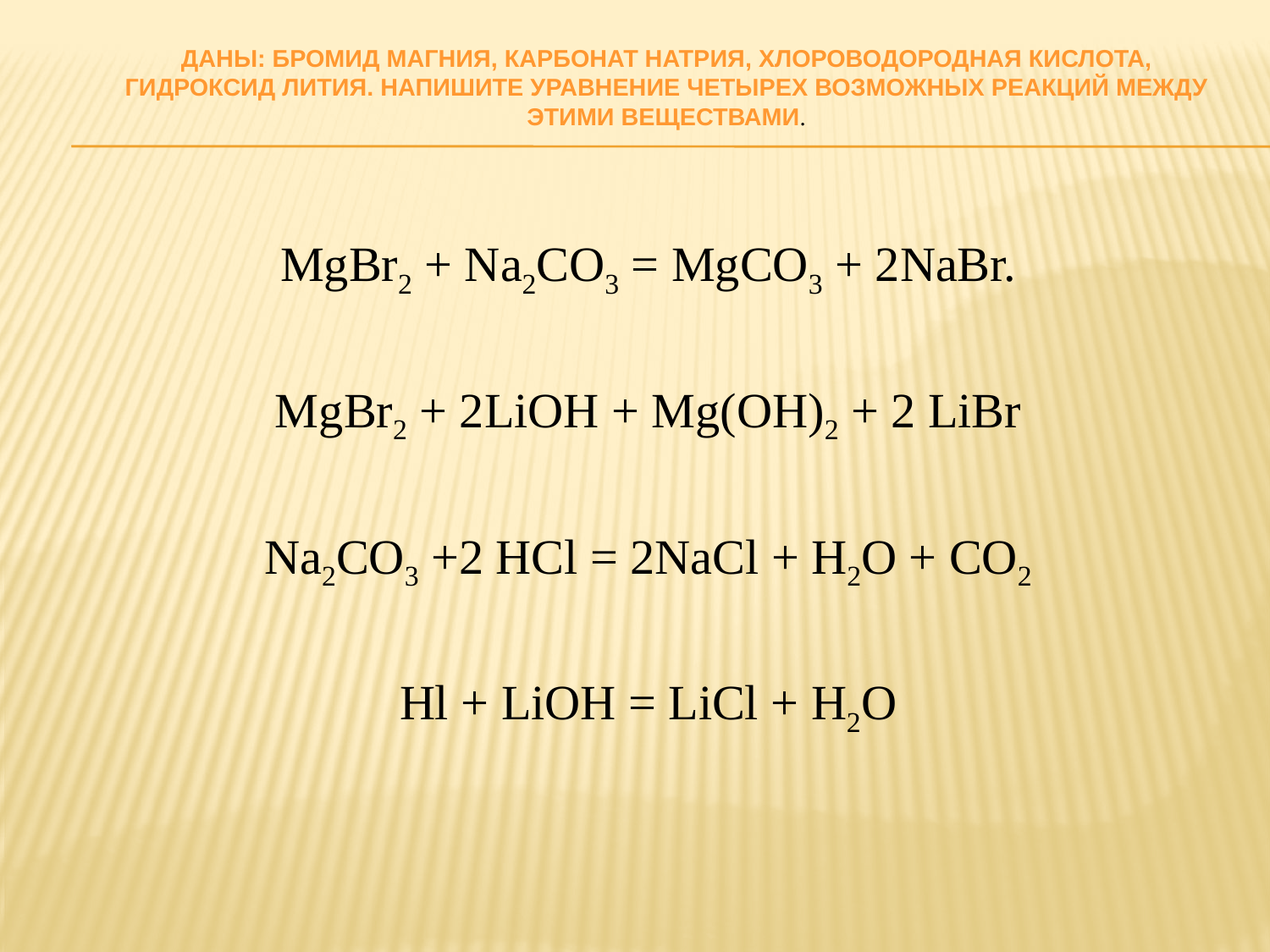

# Даны: бромид магния, карбонат натрия, хлороводородная кислота, гидроксид лития. Напишите уравнение четырех возможных реакций между этими веществами.
MgBr2 + Na2CО3 = MgCO3 + 2NaBr.

MgBr2 + 2LiOH + Mg(OH)2 + 2 LiBr

Na2CO3 +2 HCl = 2NaCl + H2O + CO2

Hl + LiOH = LiCl + H2O